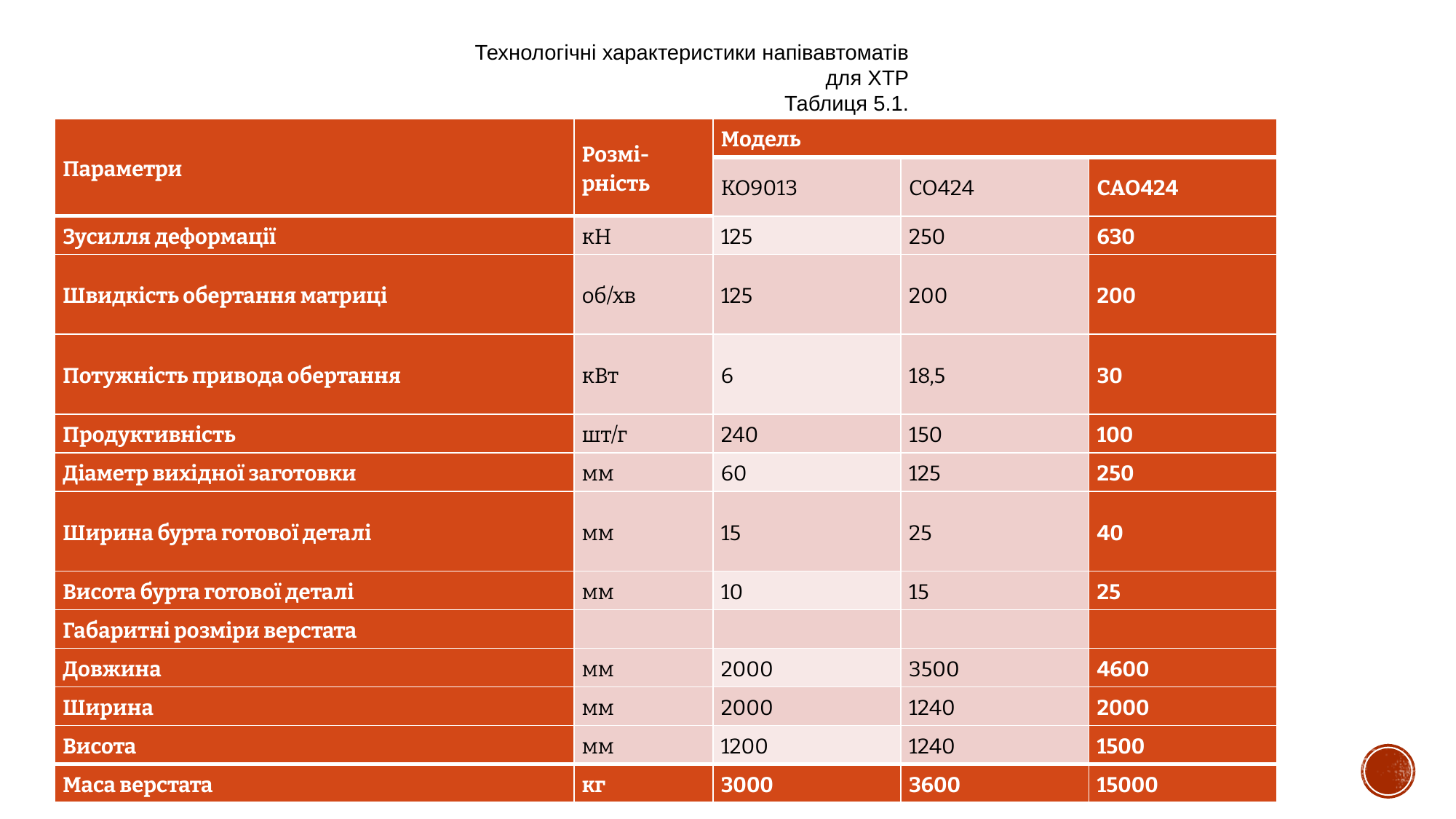

Технологічні характеристики напівавтоматів для ХТР
Таблиця 5.1.
| Параметри | Розмі-рність | Модель |  |  |
| --- | --- | --- | --- | --- |
|  |  | КО9013 | СО424 | САО424 |
| Зусилля деформації | кН | 125 | 250 | 630 |
| Швидкість обертання матриці | об/хв | 125 | 200 | 200 |
| Потужність привода обертання | кВт | 6 | 18,5 | 30 |
| Продуктивність | шт/г | 240 | 150 | 100 |
| Діаметр вихідної заготовки | мм | 60 | 125 | 250 |
| Ширина бурта готової деталі | мм | 15 | 25 | 40 |
| Висота бурта готової деталі | мм | 10 | 15 | 25 |
| Габаритні розміри верстата |  |  |  |  |
| Довжина | мм | 2000 | 3500 | 4600 |
| Ширина | мм | 2000 | 1240 | 2000 |
| Висота | мм | 1200 | 1240 | 1500 |
| Маса верстата | кг | 3000 | 3600 | 15000 |